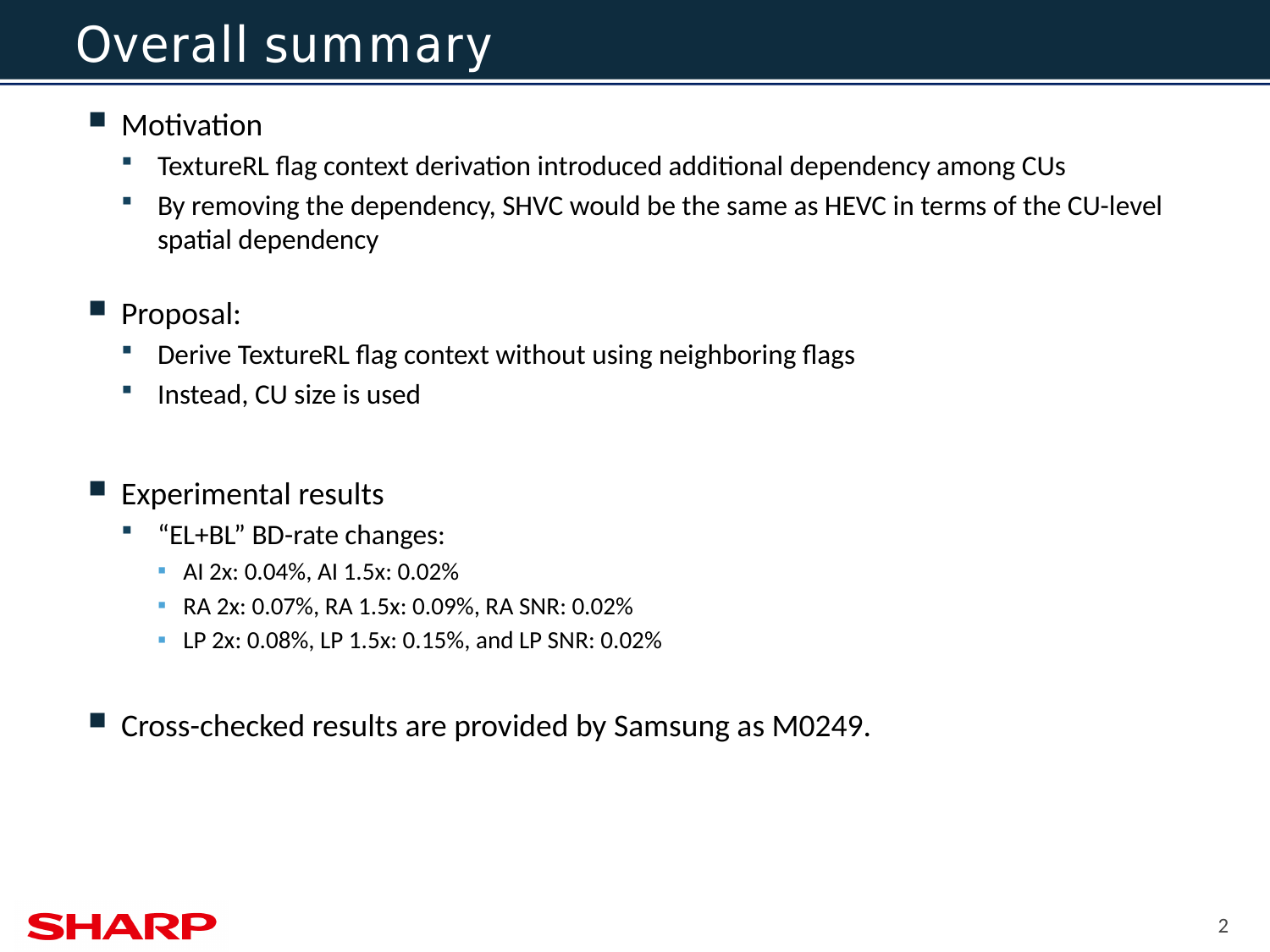

# Overall summary
Motivation
TextureRL flag context derivation introduced additional dependency among CUs
By removing the dependency, SHVC would be the same as HEVC in terms of the CU-level spatial dependency

Proposal:
Derive TextureRL flag context without using neighboring flags
Instead, CU size is used

Experimental results
“EL+BL” BD-rate changes:
AI 2x: 0.04%, AI 1.5x: 0.02%
RA 2x: 0.07%, RA 1.5x: 0.09%, RA SNR: 0.02%
LP 2x: 0.08%, LP 1.5x: 0.15%, and LP SNR: 0.02%

Cross-checked results are provided by Samsung as M0249.
2